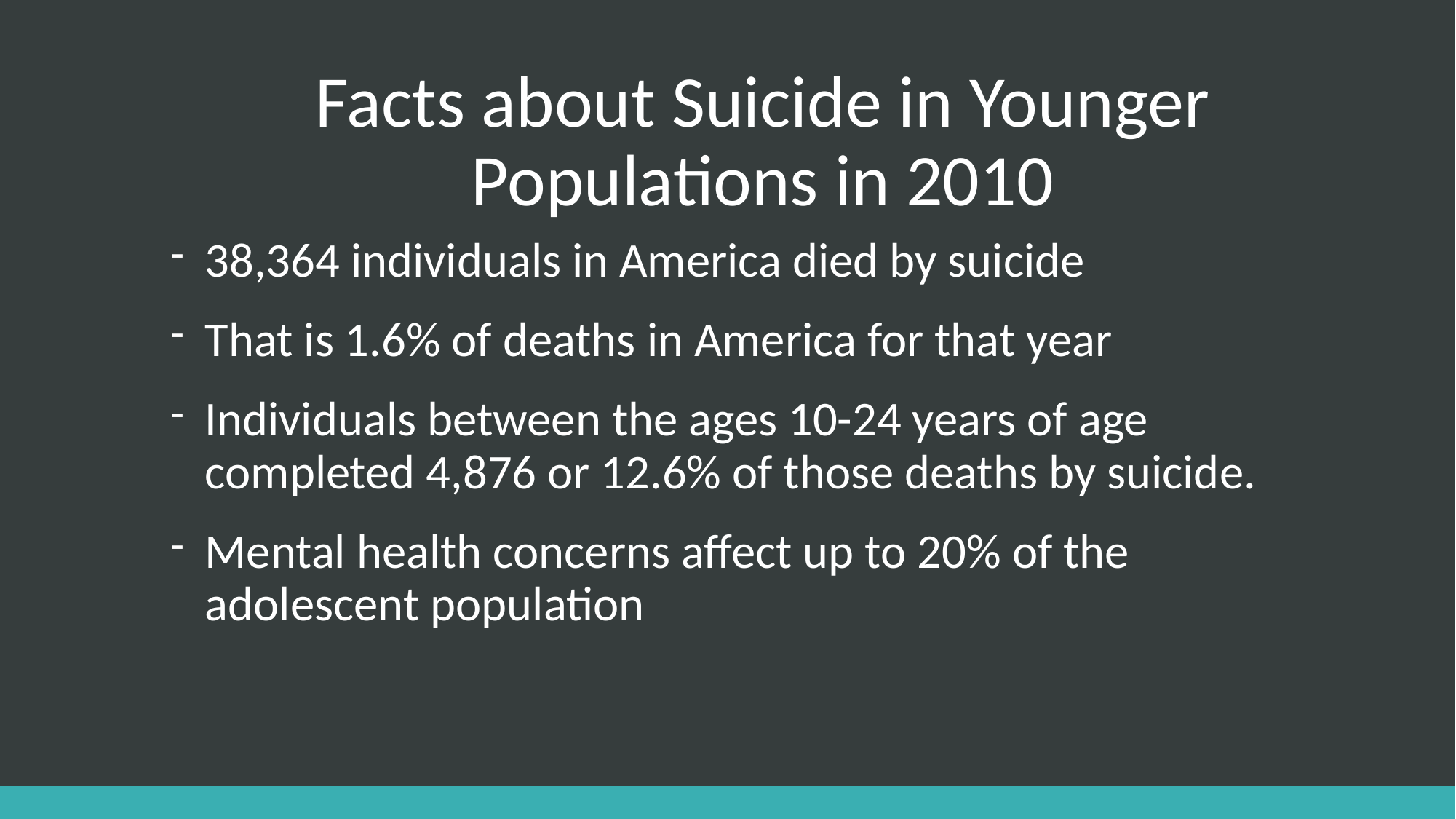

# Facts about Suicide in Younger Populations in 2010
38,364 individuals in America died by suicide
That is 1.6% of deaths in America for that year
Individuals between the ages 10-24 years of age completed 4,876 or 12.6% of those deaths by suicide.
Mental health concerns affect up to 20% of the adolescent population